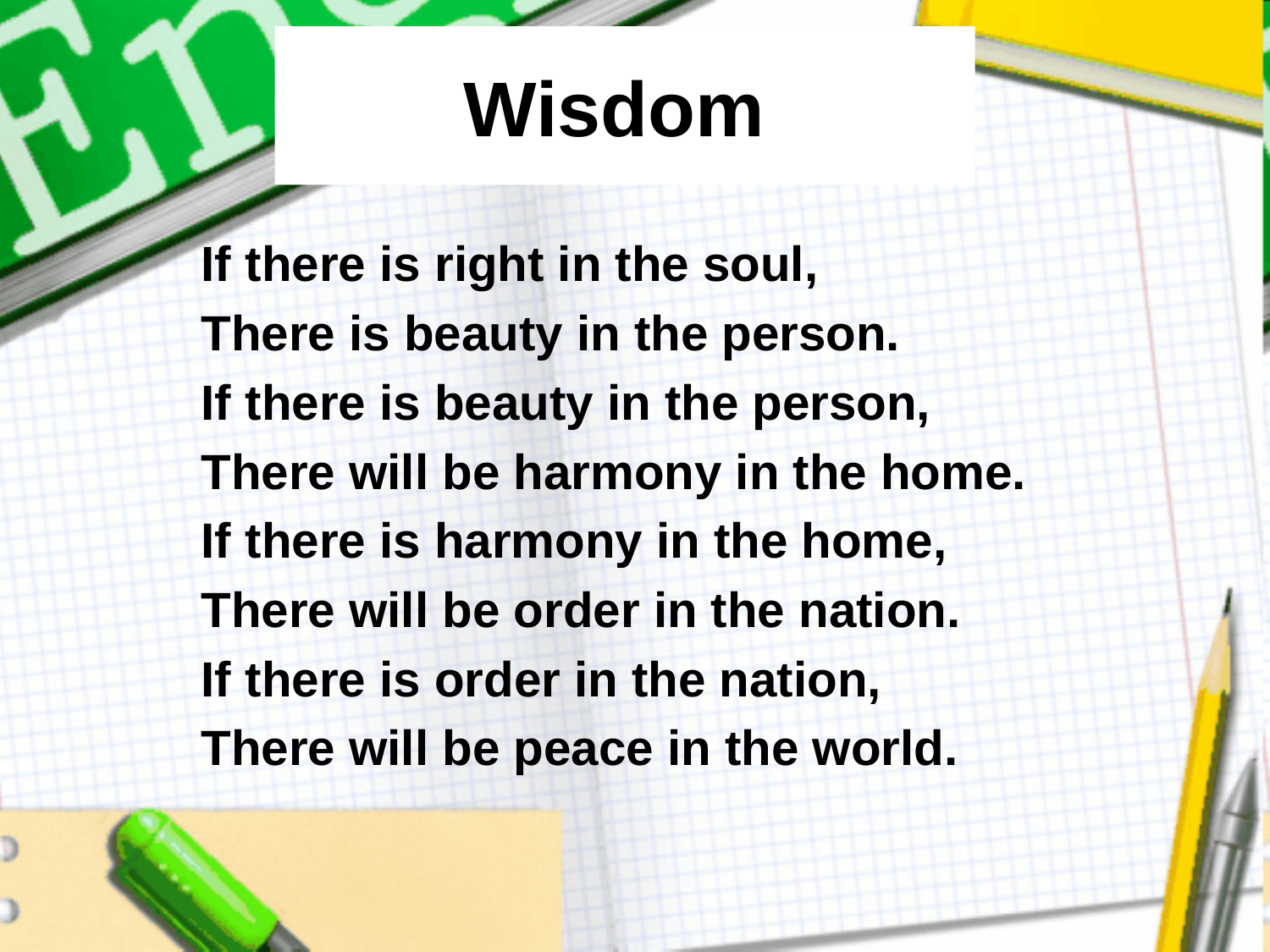

# Wisdom
 If there is right in the soul,
 There is beauty in the person.
 If there is beauty in the person,
 There will be harmony in the home.
 If there is harmony in the home,
 There will be order in the nation.
 If there is order in the nation,
 There will be peace in the world.